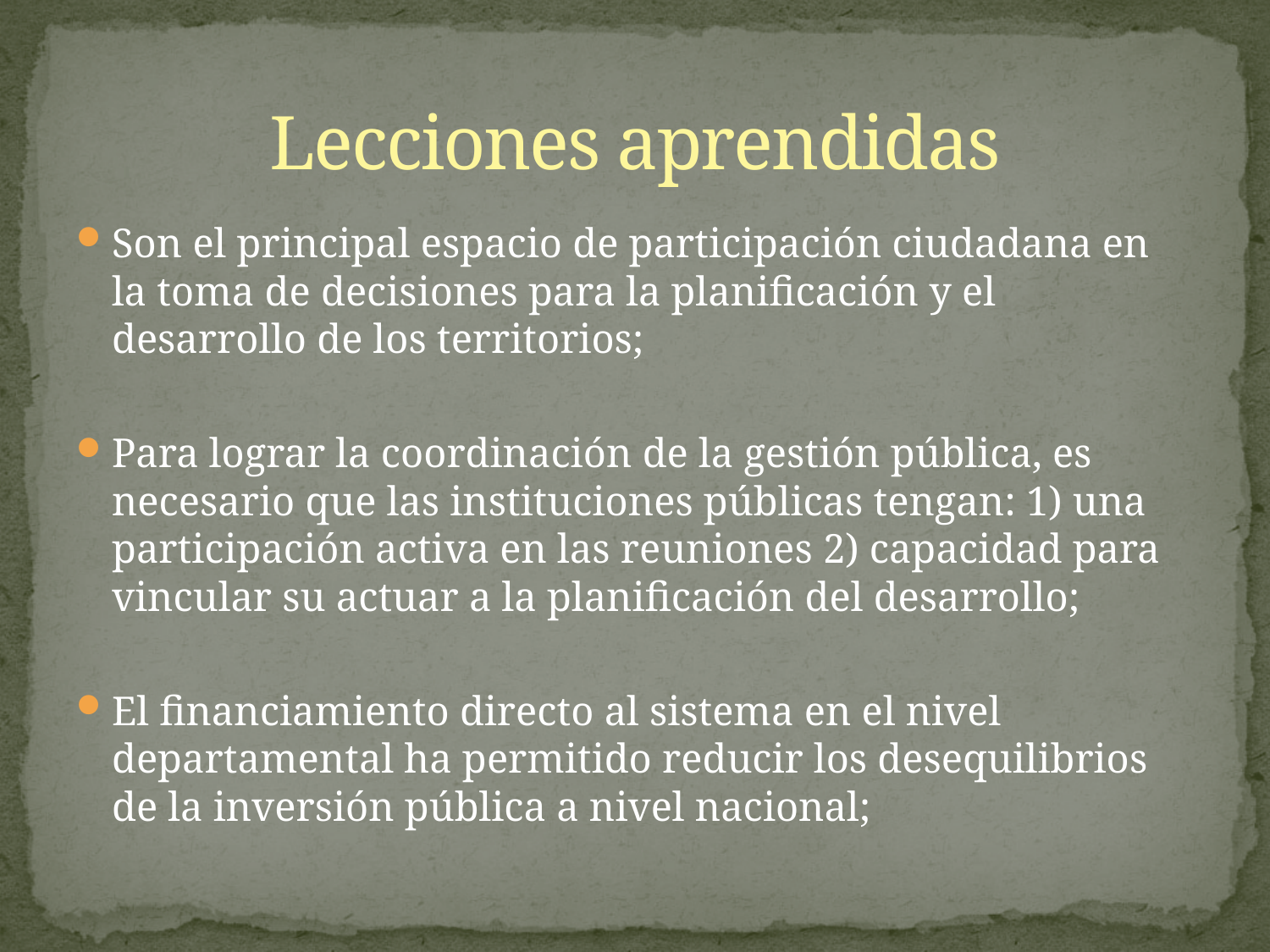

# Lecciones aprendidas
Son el principal espacio de participación ciudadana en la toma de decisiones para la planificación y el desarrollo de los territorios;

Para lograr la coordinación de la gestión pública, es necesario que las instituciones públicas tengan: 1) una participación activa en las reuniones 2) capacidad para vincular su actuar a la planificación del desarrollo;

El financiamiento directo al sistema en el nivel departamental ha permitido reducir los desequilibrios de la inversión pública a nivel nacional;